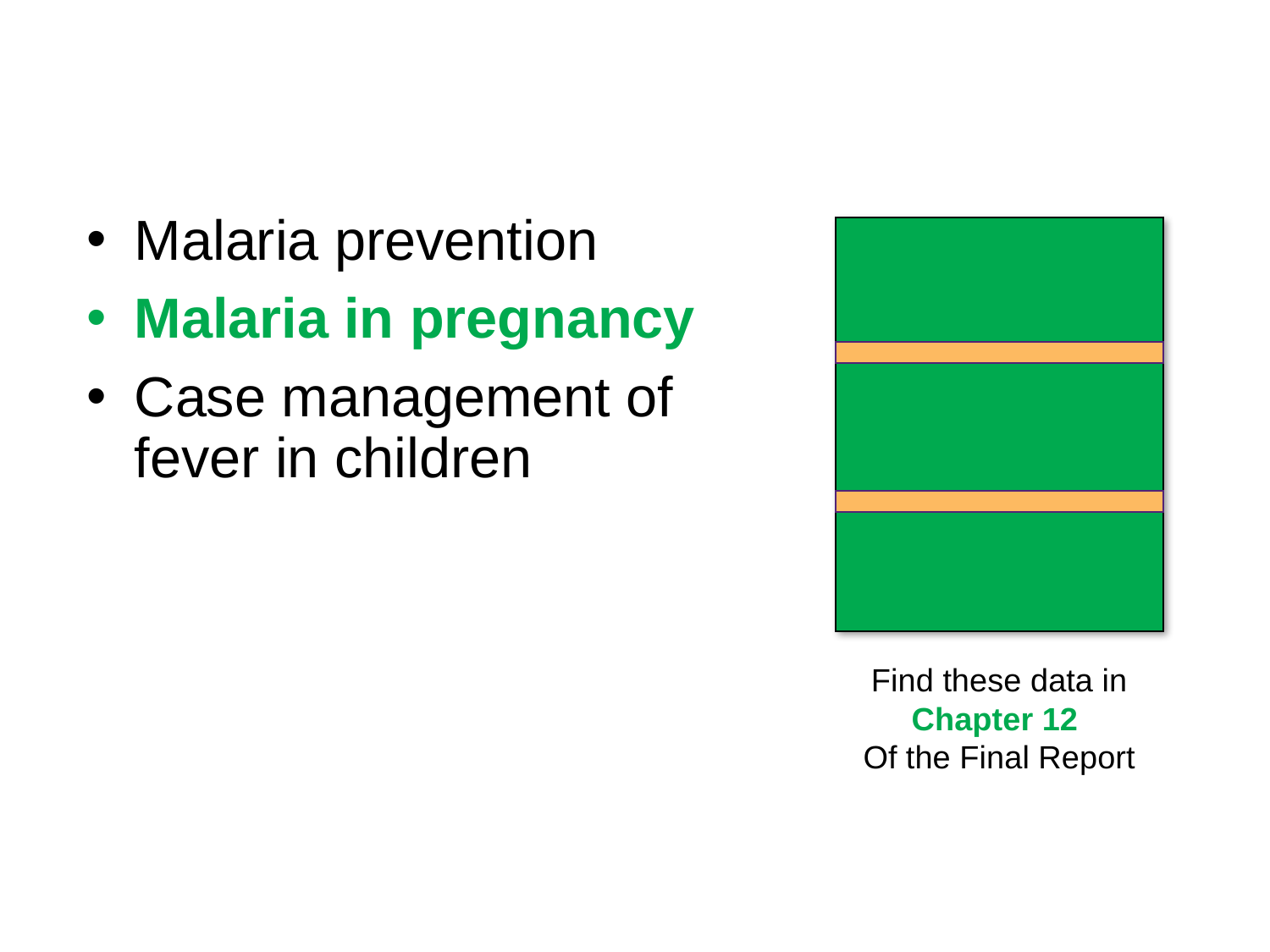

Malaria prevention
Malaria in pregnancy
Case management of fever in children

Find these data in Chapter 12
Of the Final Report